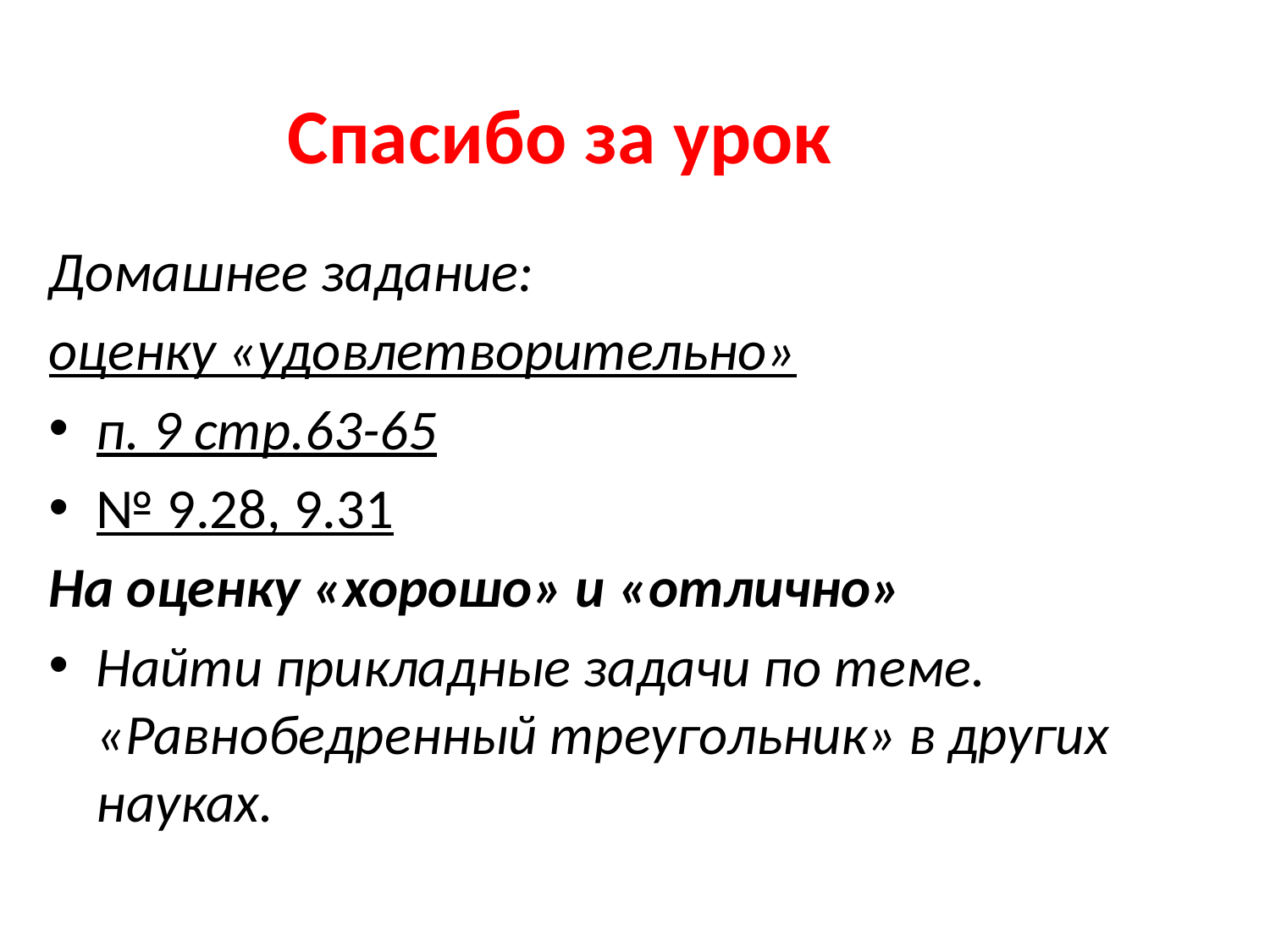

Спасибо за урок
Домашнее задание:
оценку «удовлетворительно»
п. 9 стр.63-65
№ 9.28, 9.31
На оценку «хорошо» и «отлично»
Найти прикладные задачи по теме. «Равнобедренный треугольник» в других науках.